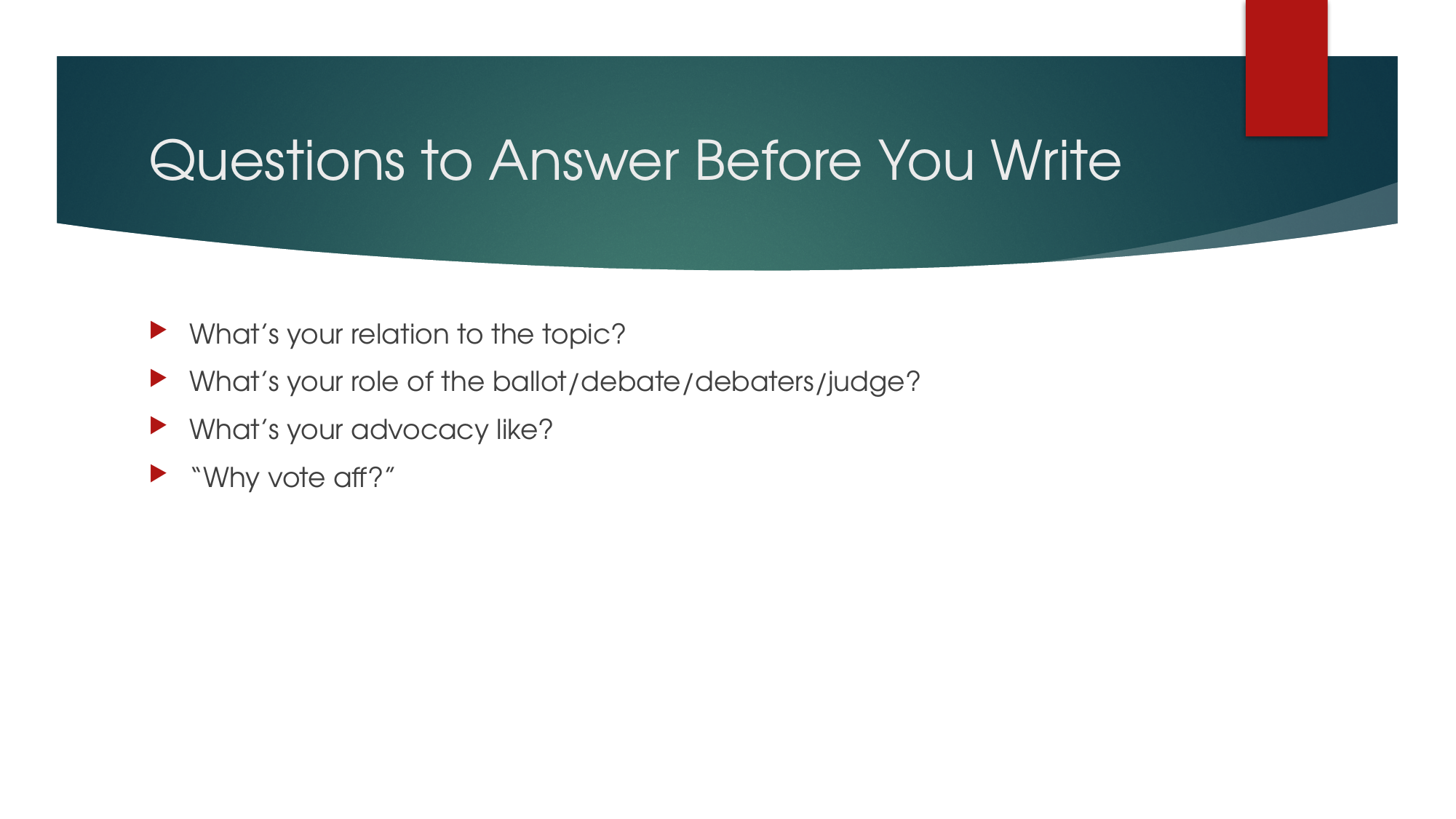

# Questions to Answer Before You Write
What’s your relation to the topic?
What’s your role of the ballot/debate/debaters/judge?
What’s your advocacy like?
“Why vote aff?”